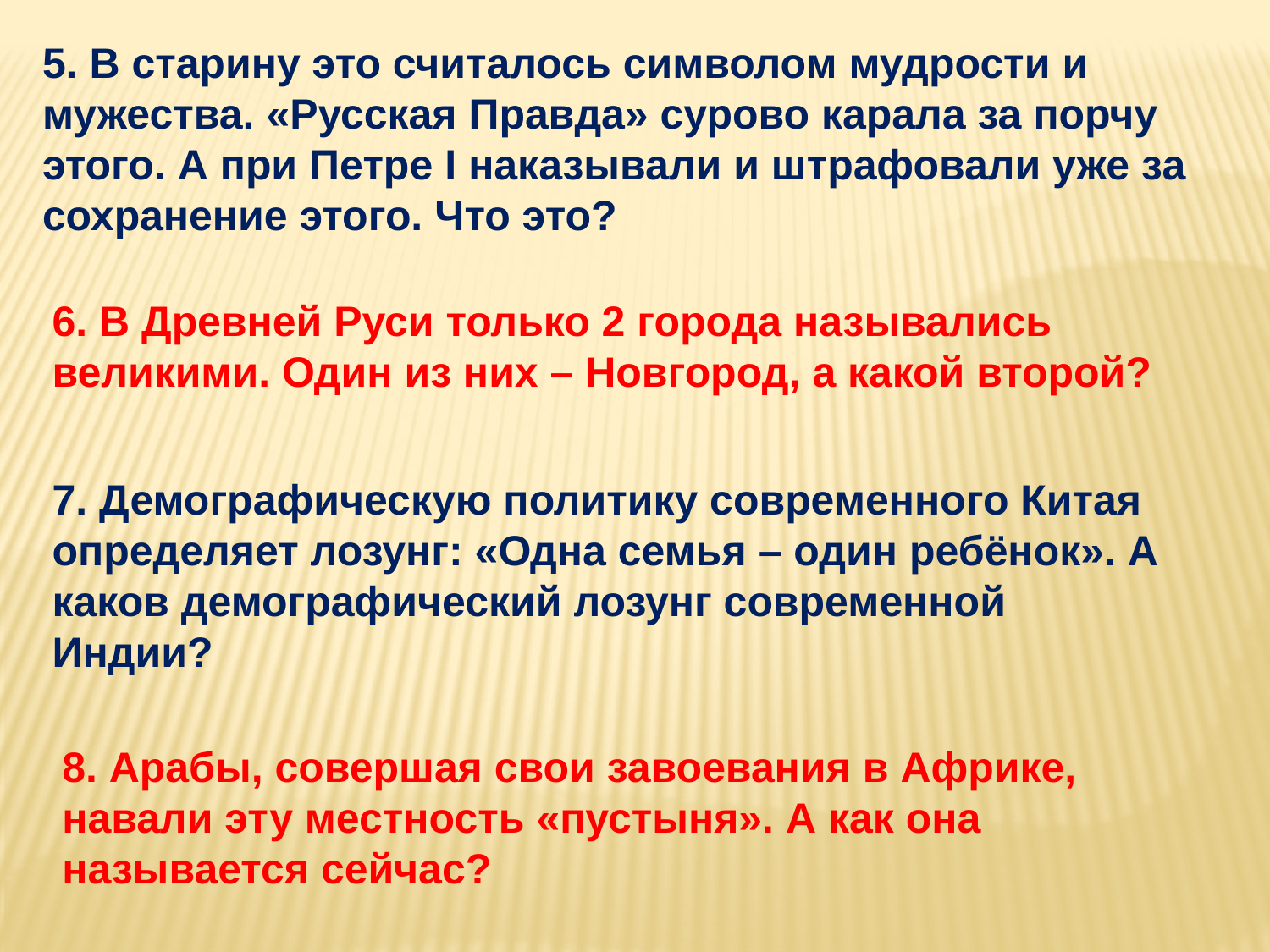

5. В старину это считалось символом мудрости и мужества. «Русская Правда» сурово карала за порчу этого. А при Петре I наказывали и штрафовали уже за сохранение этого. Что это?
6. В Древней Руси только 2 города назывались великими. Один из них – Новгород, а какой второй?
7. Демографическую политику современного Китая определяет лозунг: «Одна семья – один ребёнок». А каков демографический лозунг современной Индии?
8. Арабы, совершая свои завоевания в Африке, навали эту местность «пустыня». А как она называется сейчас?